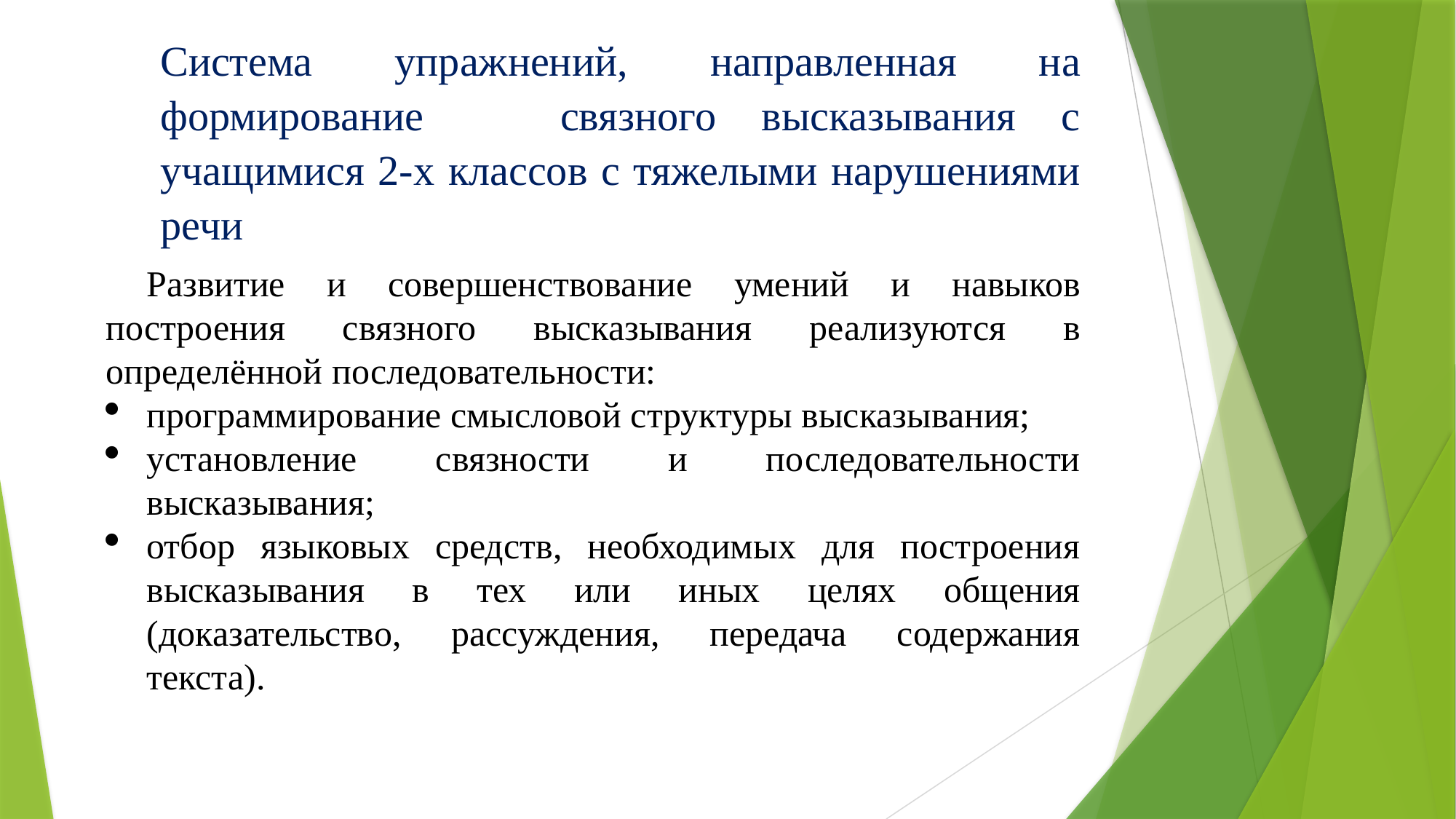

Система упражнений, направленная на формирование   связного высказывания с учащимися 2-х классов с тяжелыми нарушениями речи
Развитие и совершенствование умений и навыков построения связного высказывания реализуются в определённой последовательности:
программирование смысловой структуры высказывания;
установление связности и последовательности высказывания;
отбор языковых средств, необходимых для построения высказывания в тех или иных целях общения (доказательство, рассуждения, передача содержания текста).